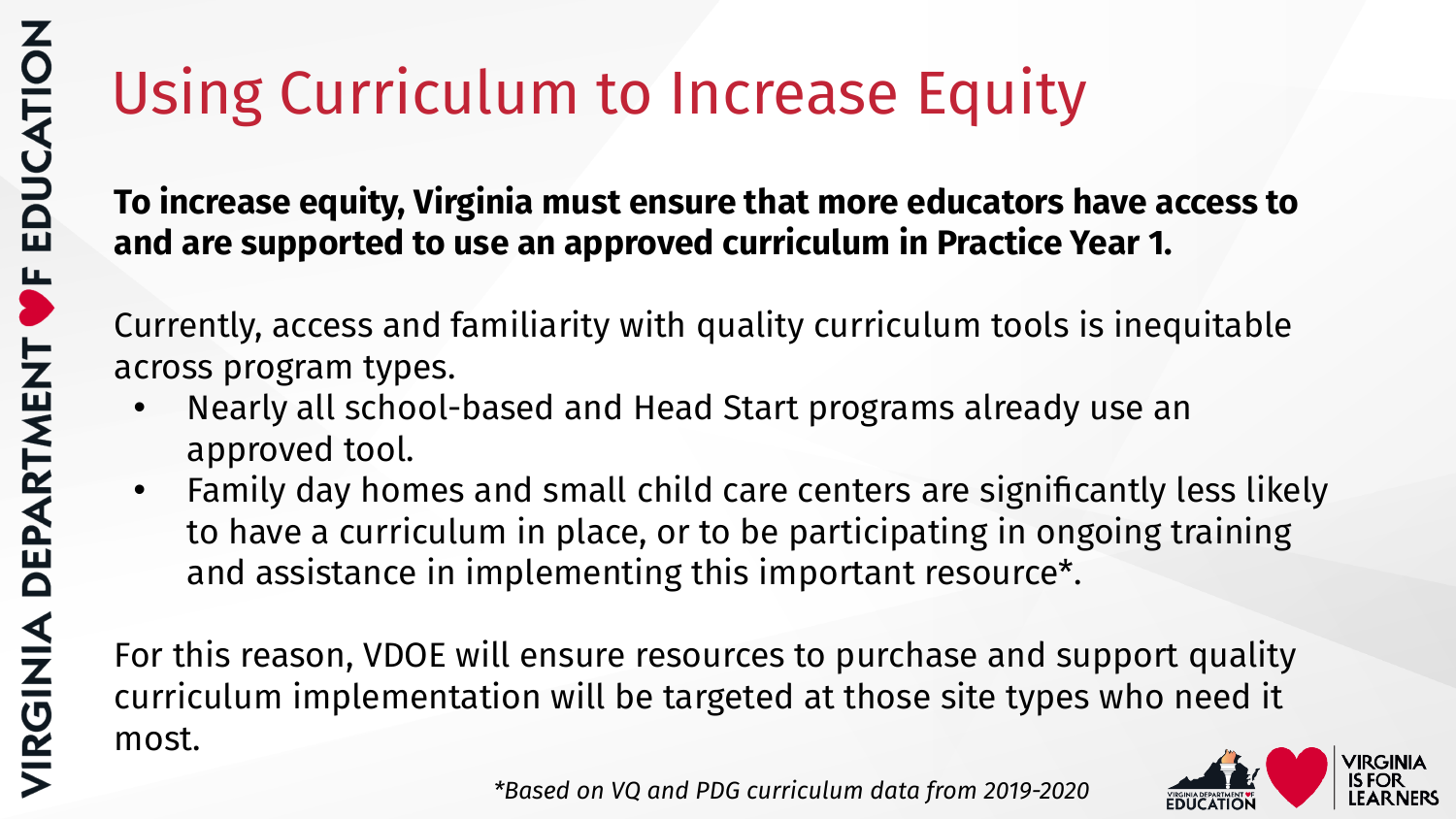

# Using Curriculum to Increase Equity

To increase equity, Virginia must ensure that more educators have access to and are supported to use an approved curriculum in Practice Year 1.

Currently, access and familiarity with quality curriculum tools is inequitable across program types.
Nearly all school-based and Head Start programs already use an approved tool.
Family day homes and small child care centers are significantly less likely to have a curriculum in place, or to be participating in ongoing training and assistance in implementing this important resource*.

For this reason, VDOE will ensure resources to purchase and support quality curriculum implementation will be targeted at those site types who need it most.

*Based on VQ and PDG curriculum data from 2019-2020